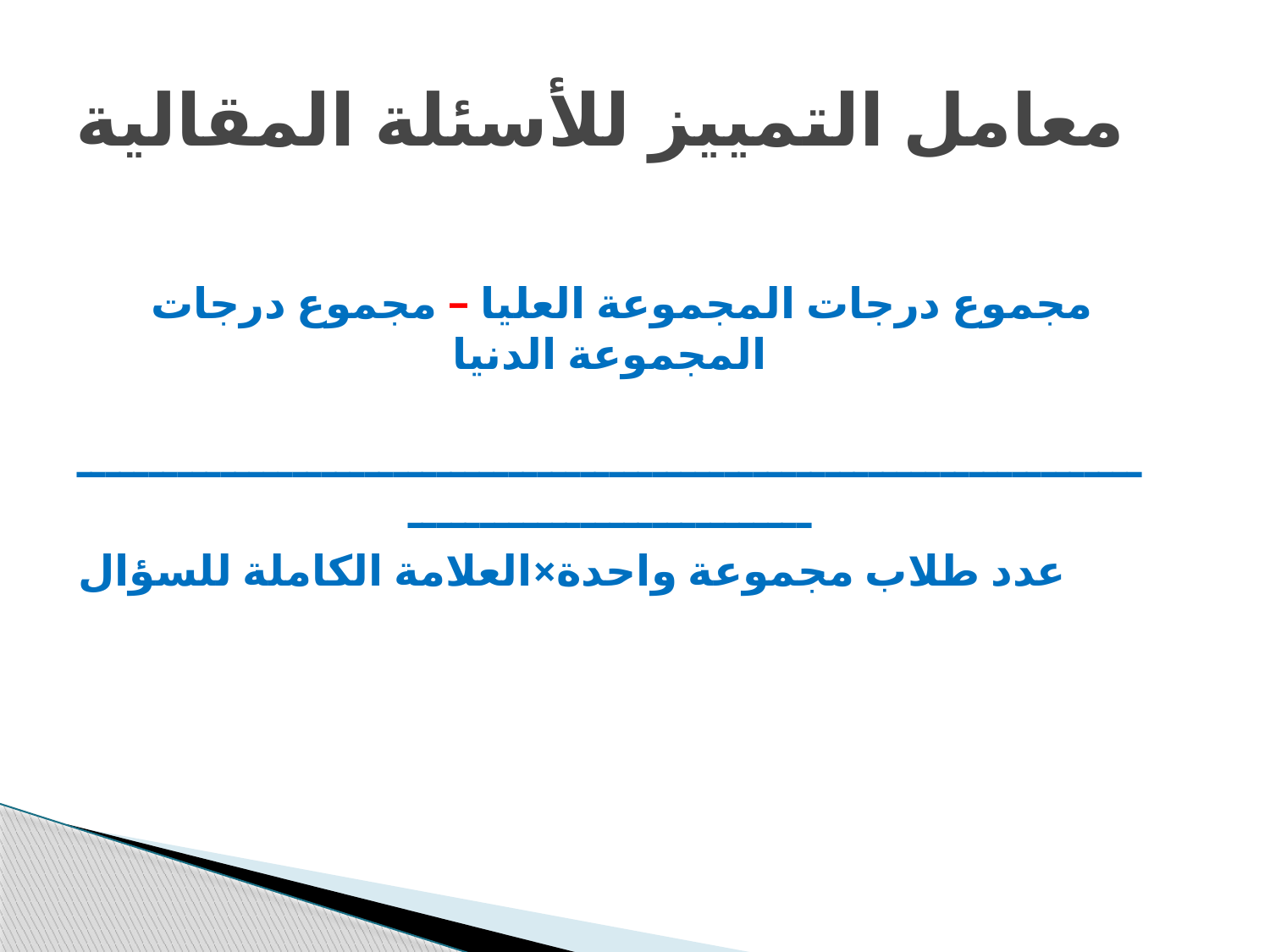

# معامل التمييز للأسئلة المقالية

 مجموع درجات المجموعة العليا – مجموع درجات المجموعة الدنيا
               ــــــــــــــــــــــــــــــــــــــــــــــــــــــــــــــــــــــــــــــــــــــــــــــــــــــ
          عدد طلاب مجموعة واحدة×العلامة الكاملة للسؤال